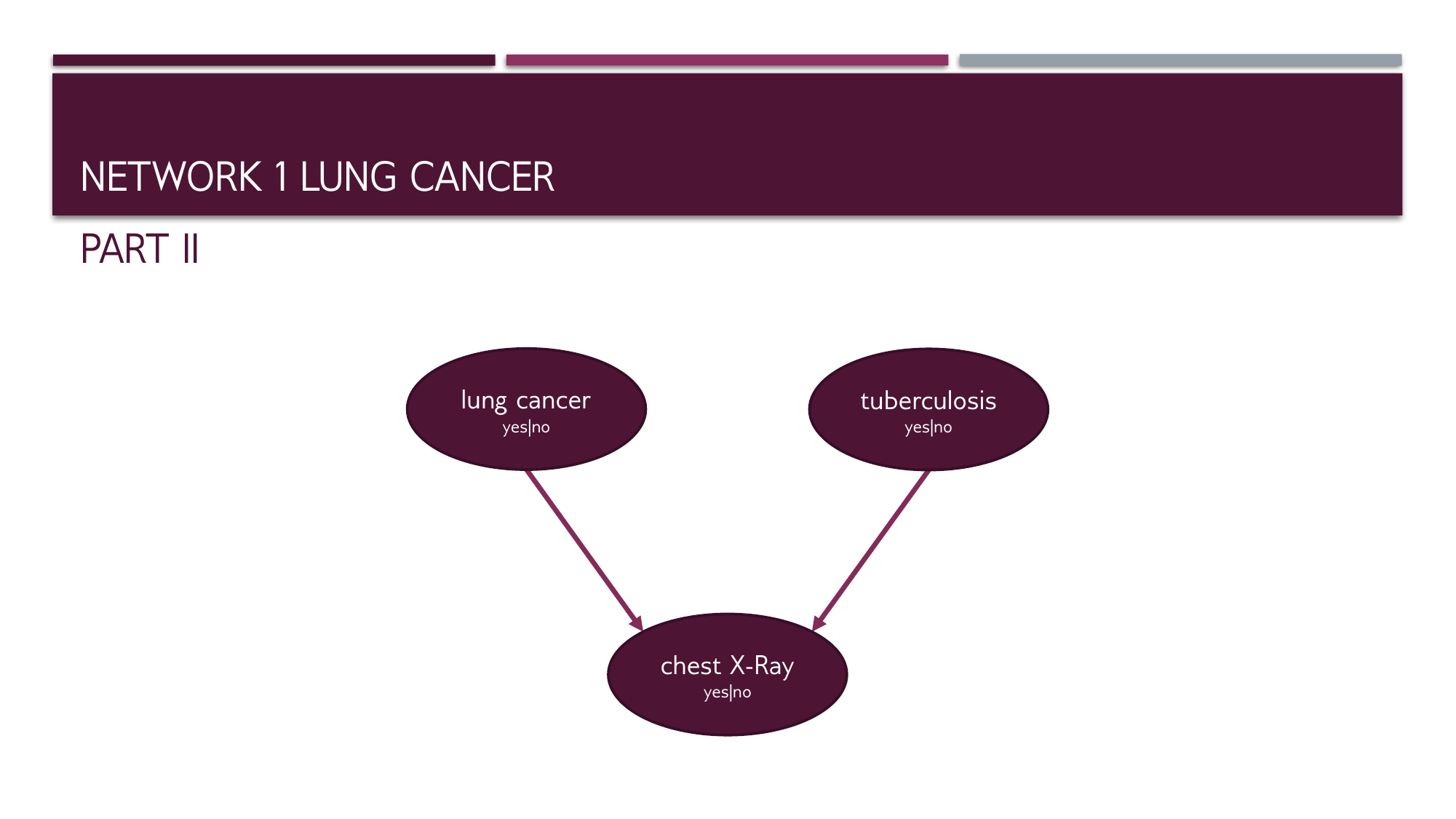

# Network 1 lung cancer
Part II
lung cancer
yes|no
tuberculosis
yes|no
chest X-Ray
yes|no